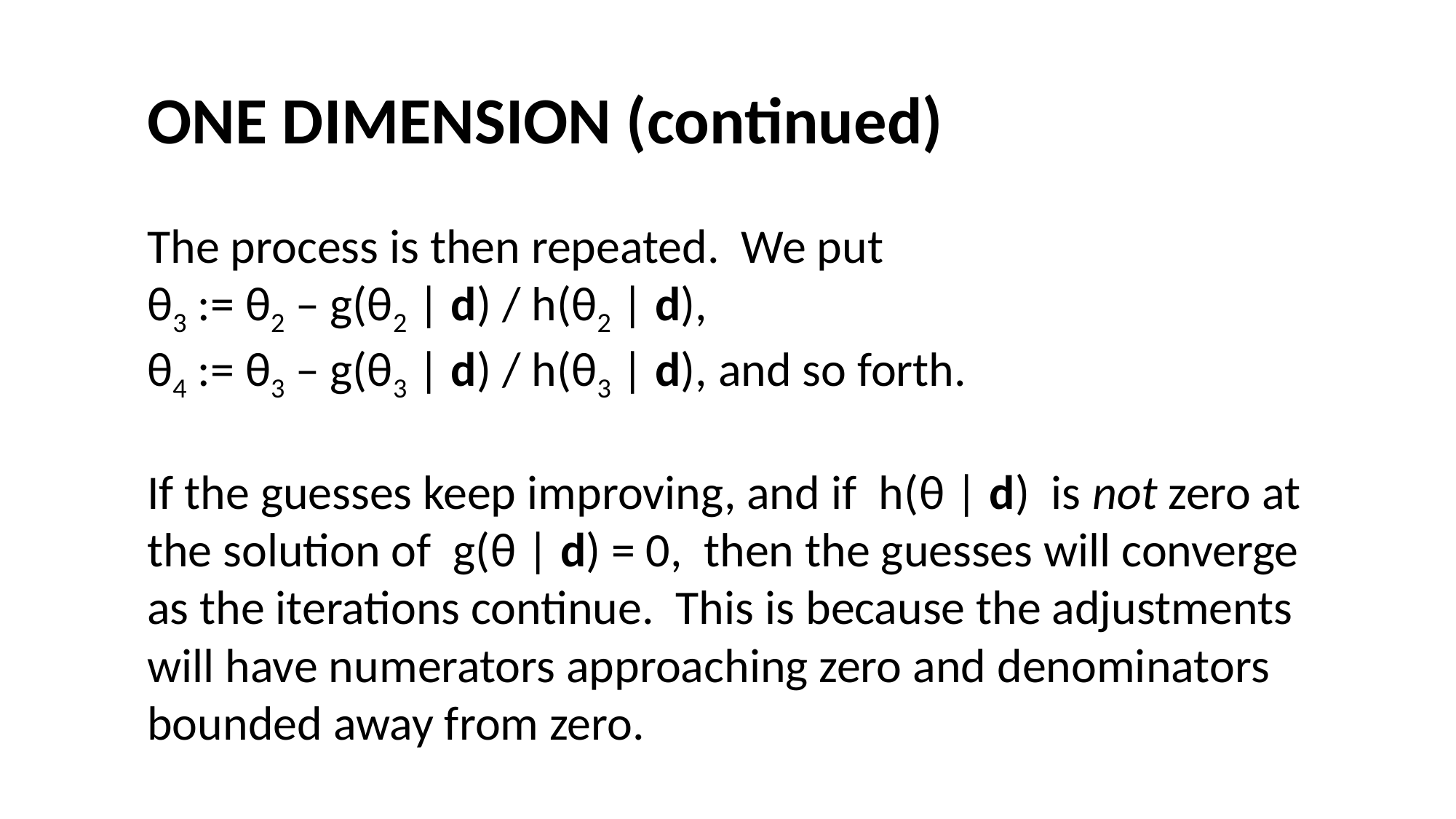

#
ONE DIMENSION (continued)

The process is then repeated.  We put
θ3 := θ2 – g(θ2 | d) / h(θ2 | d),
θ4 := θ3 – g(θ3 | d) / h(θ3 | d), and so forth.

If the guesses keep improving, and if  h(θ | d)  is not zero at the solution of  g(θ | d) = 0,  then the guesses will converge as the iterations continue.  This is because the adjustments will have numerators approaching zero and denominators bounded away from zero.